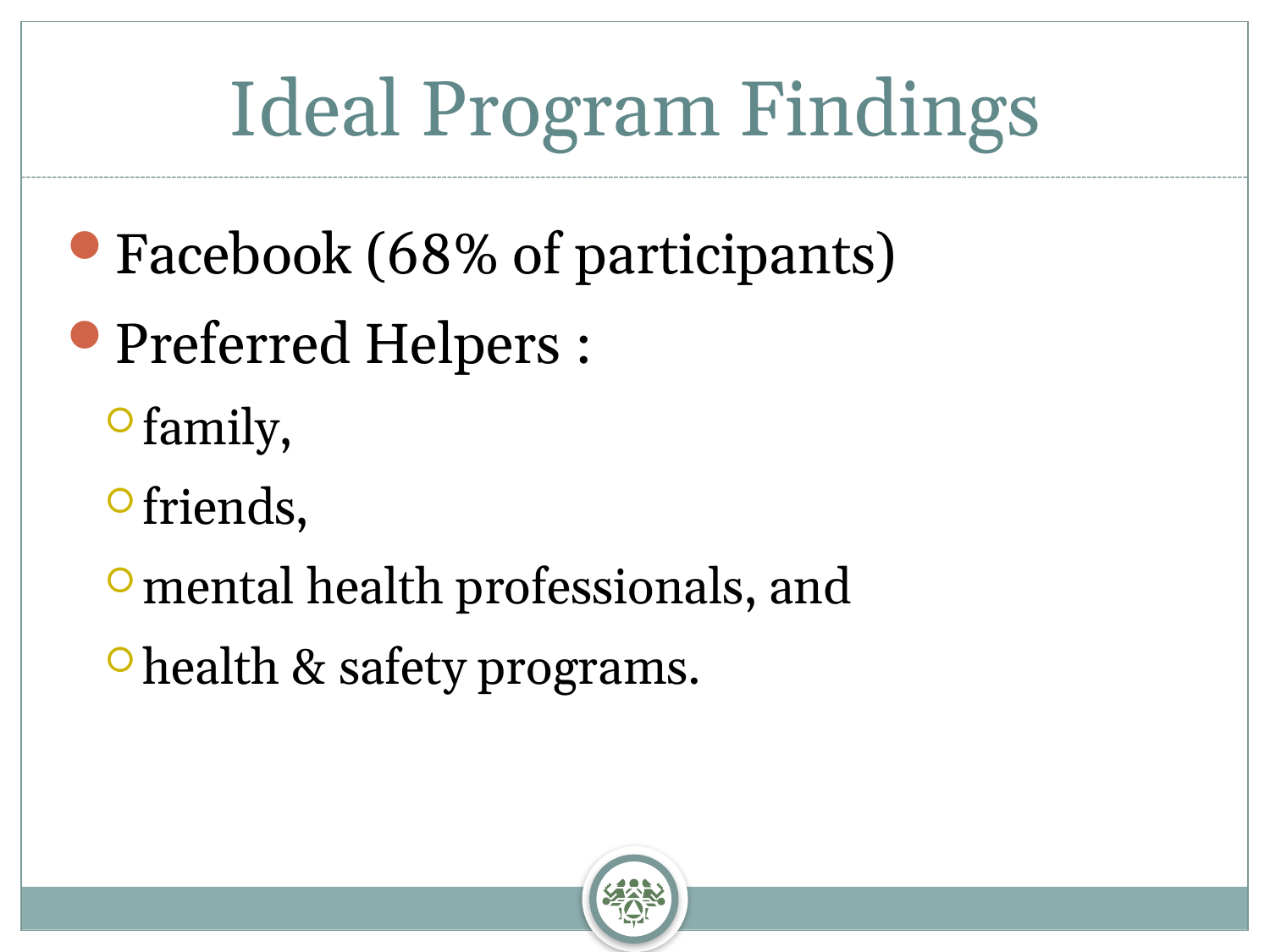

Ideal Program Findings
Facebook (68% of participants)
Preferred Helpers :
family,
friends,
mental health professionals, and
health & safety programs.